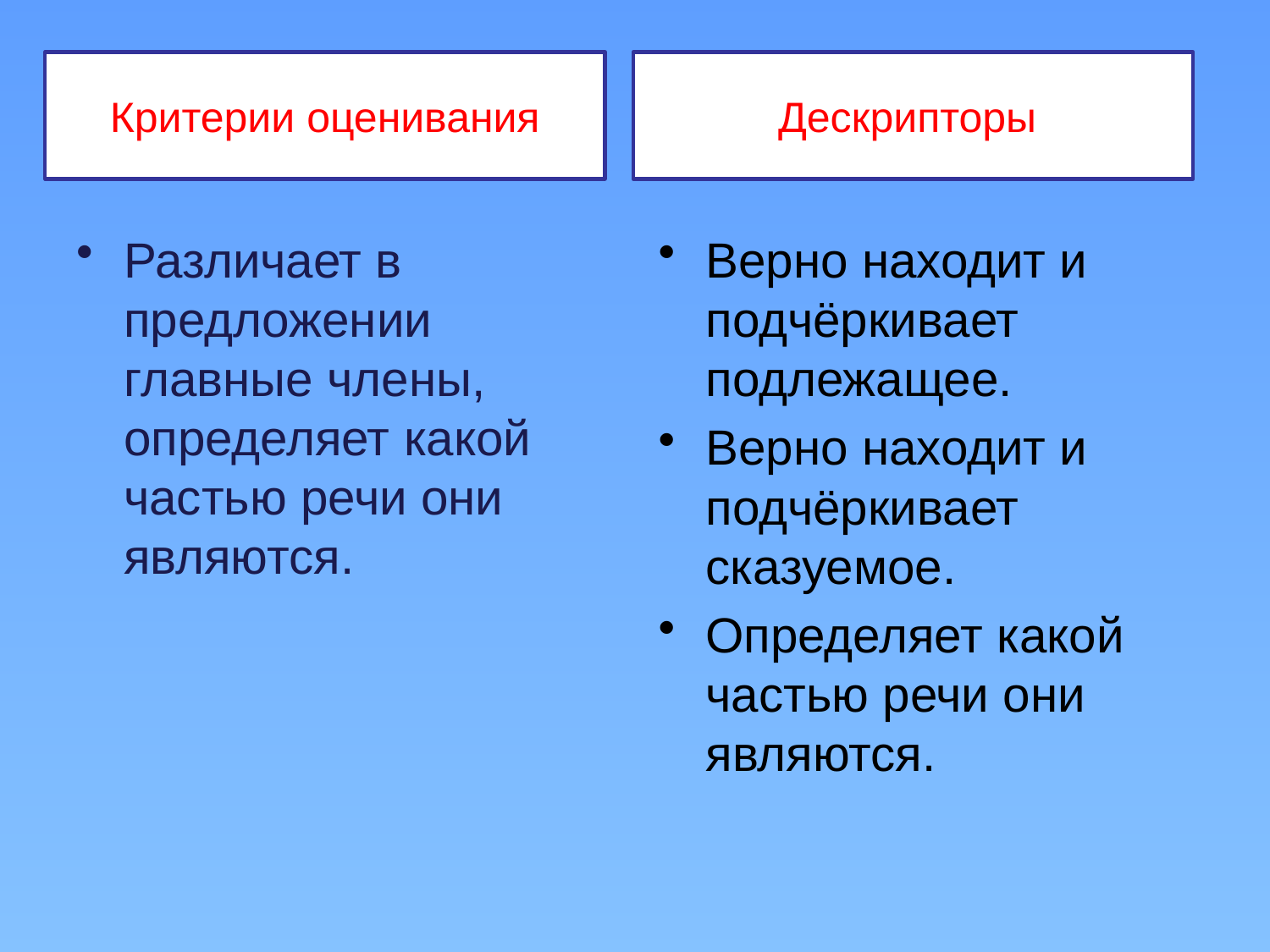

Критерии оценивания
Дескрипторы
Различает в предложении главные члены, определяет какой частью речи они являются.
Верно находит и подчёркивает подлежащее.
Верно находит и подчёркивает сказуемое.
Определяет какой частью речи они являются.